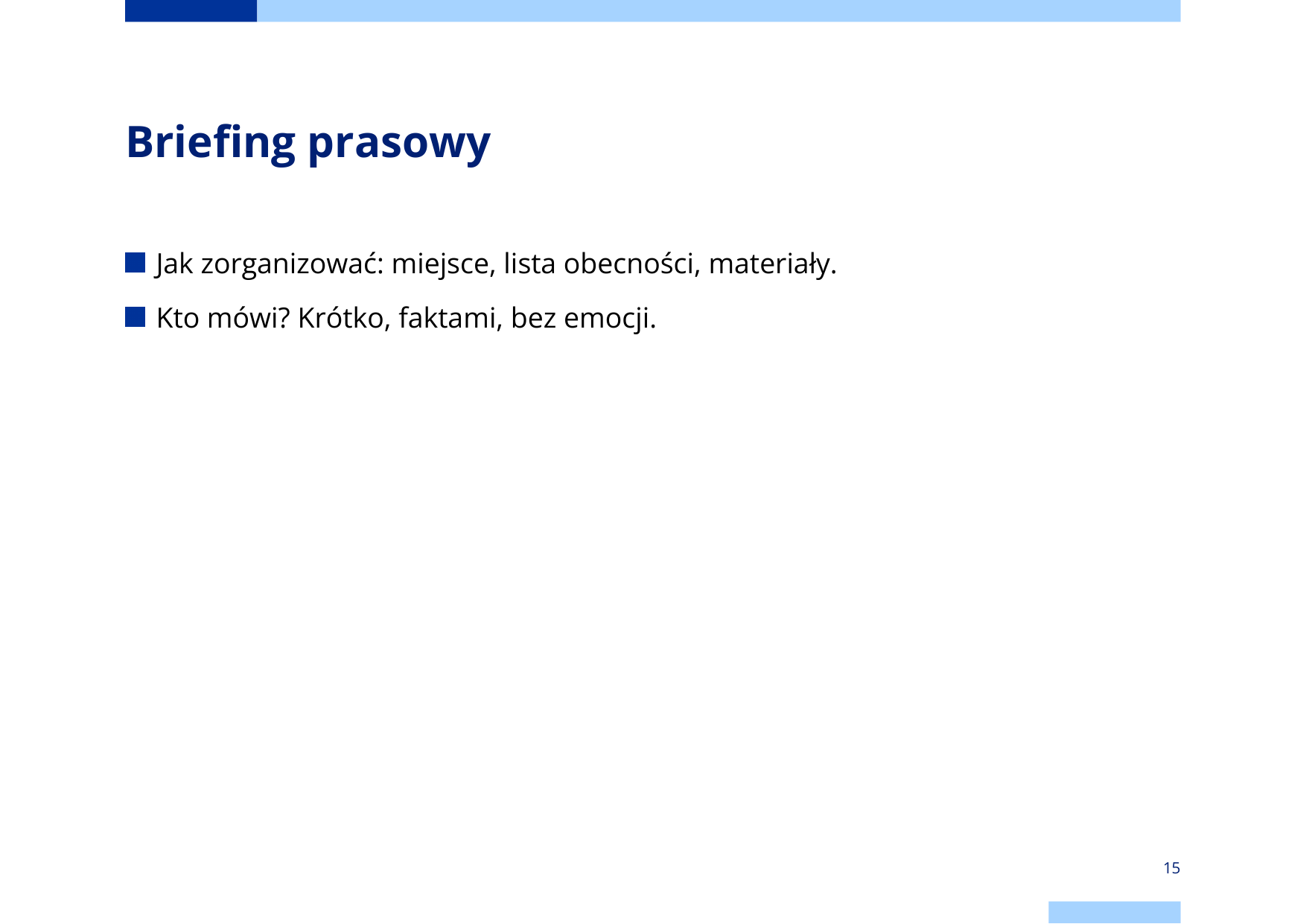

# Briefing prasowy
Jak zorganizować: miejsce, lista obecności, materiały.
Kto mówi? Krótko, faktami, bez emocji.
15